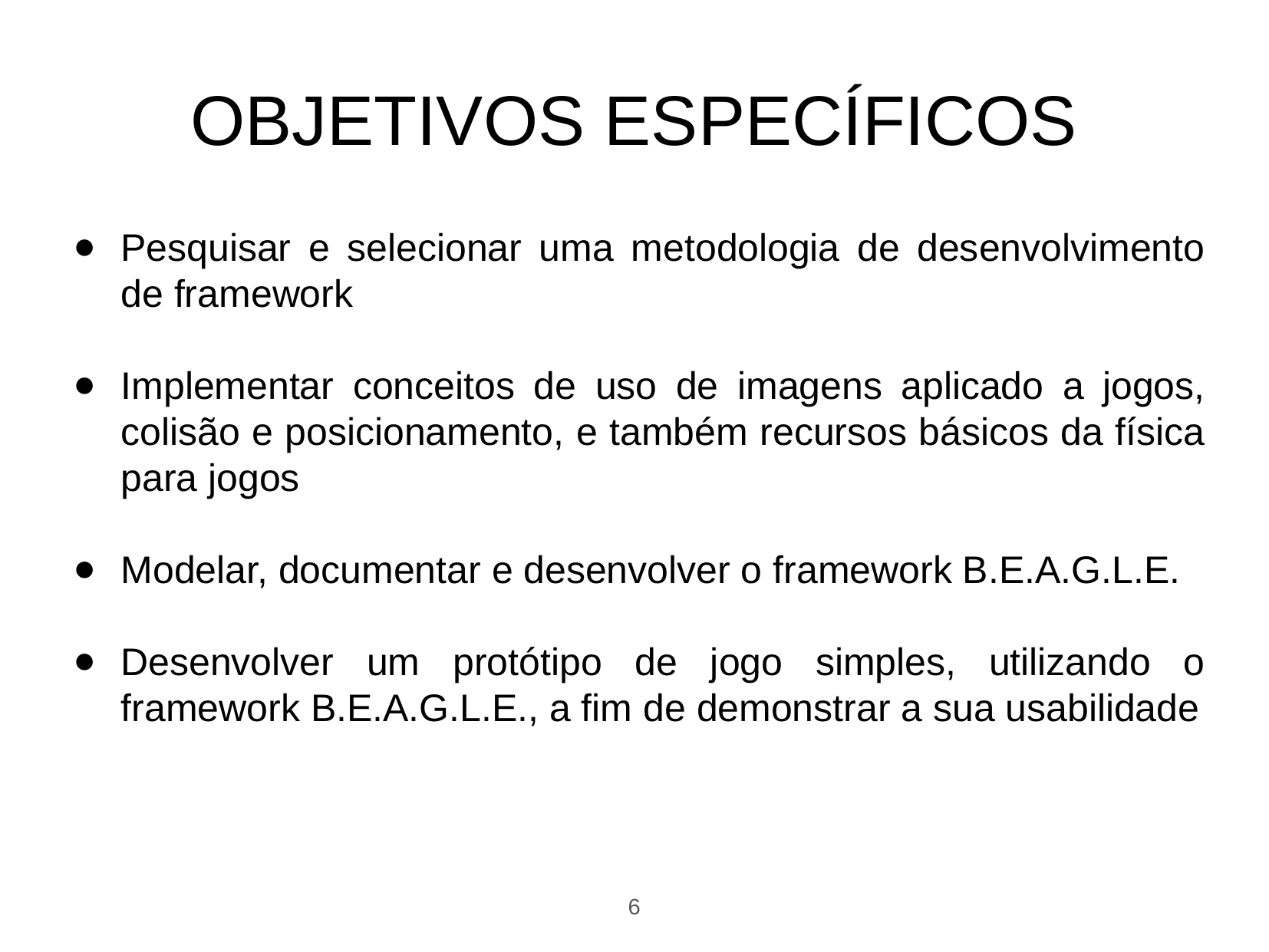

OBJETIVOS ESPECÍFICOS
Pesquisar e selecionar uma metodologia de desenvolvimento de framework

Implementar conceitos de uso de imagens aplicado a jogos, colisão e posicionamento, e também recursos básicos da física para jogos

Modelar, documentar e desenvolver o framework B.E.A.G.L.E.

Desenvolver um protótipo de jogo simples, utilizando o framework B.E.A.G.L.E., a fim de demonstrar a sua usabilidade

6